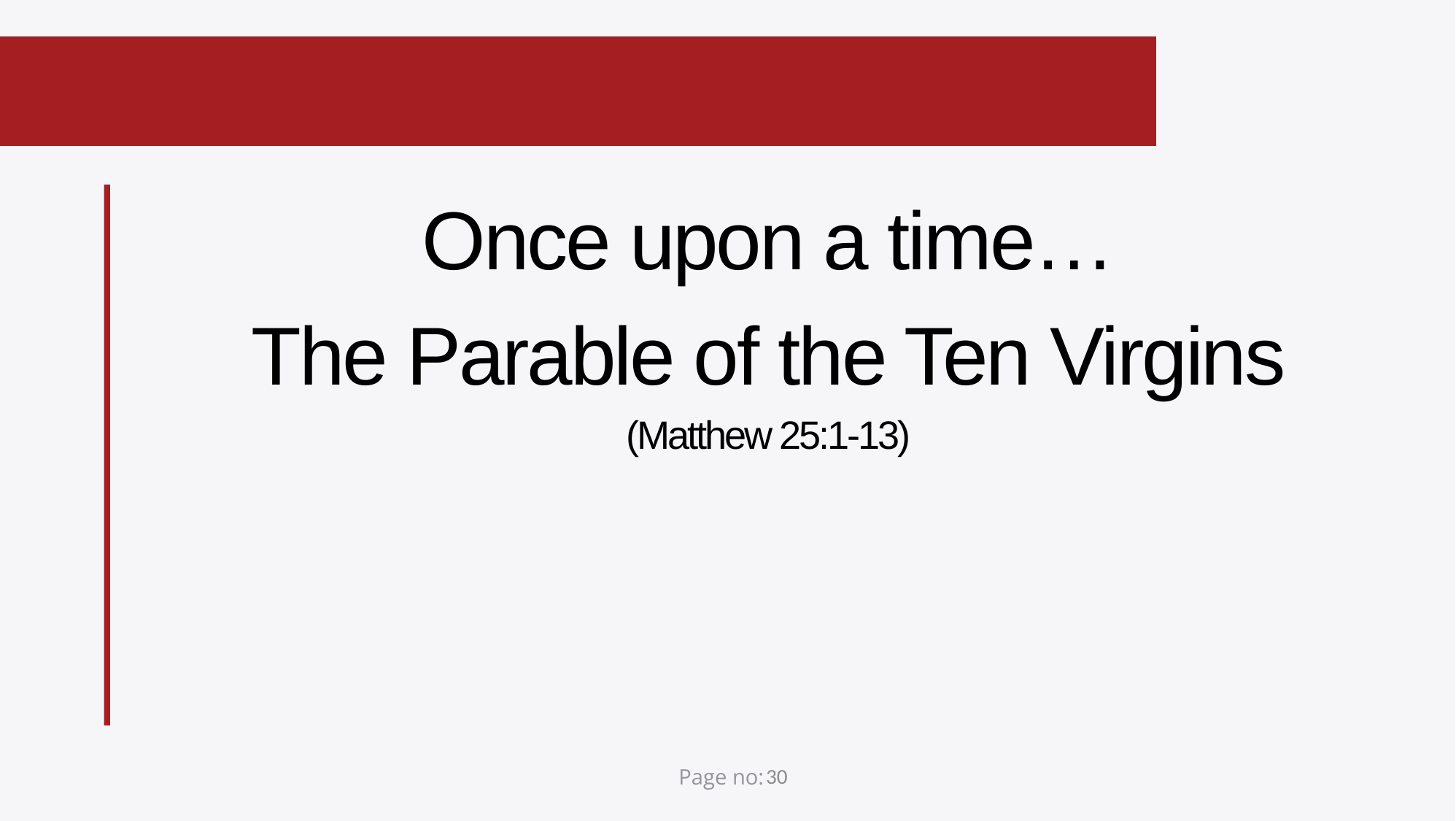

Once upon a time…
The Parable of the Ten Virgins
(Matthew 25:1-13)